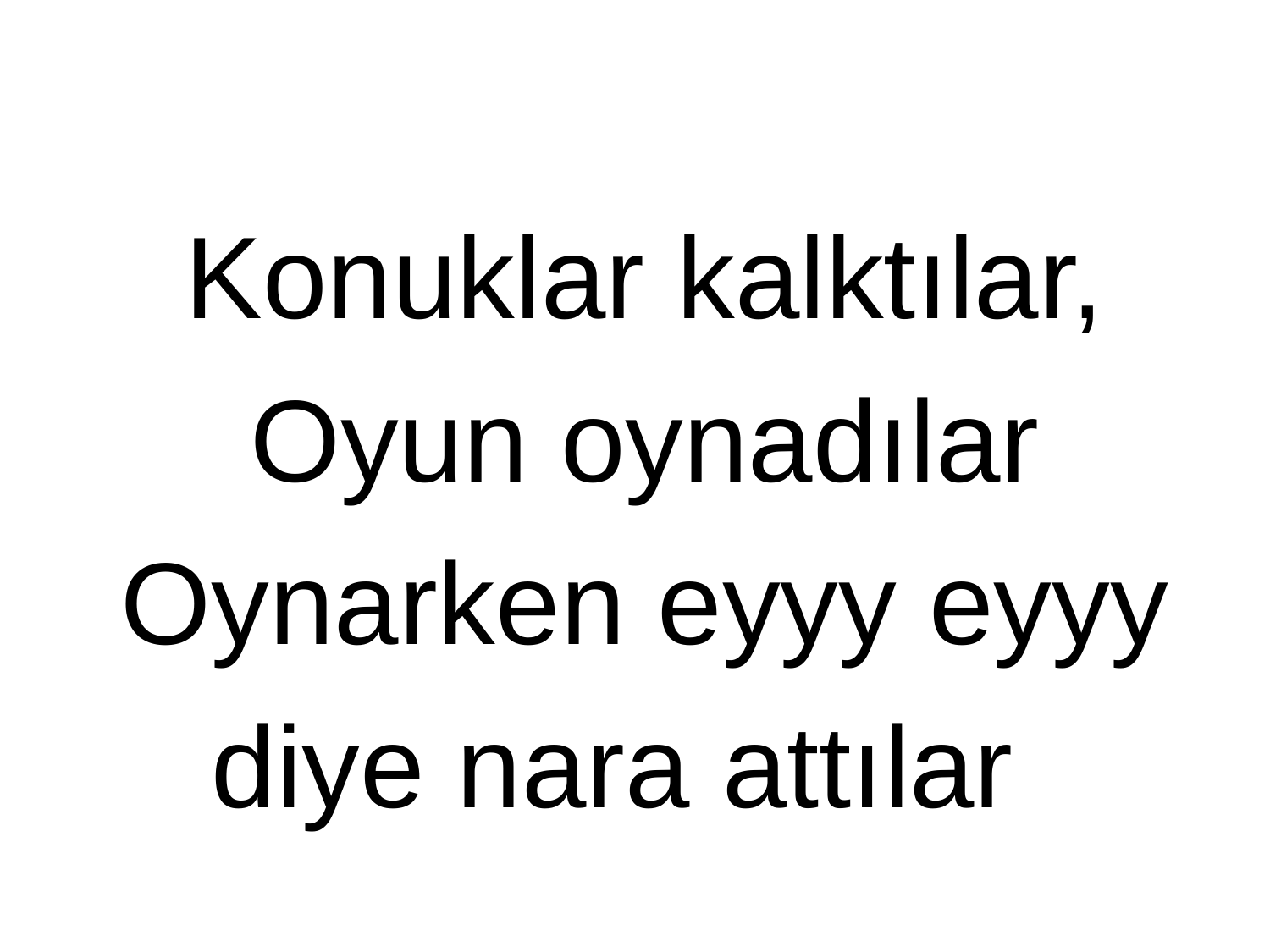

#
Konuklar kalktılar,
Oyun oynadılar
Oynarken eyyy eyyy
diye nara attılar